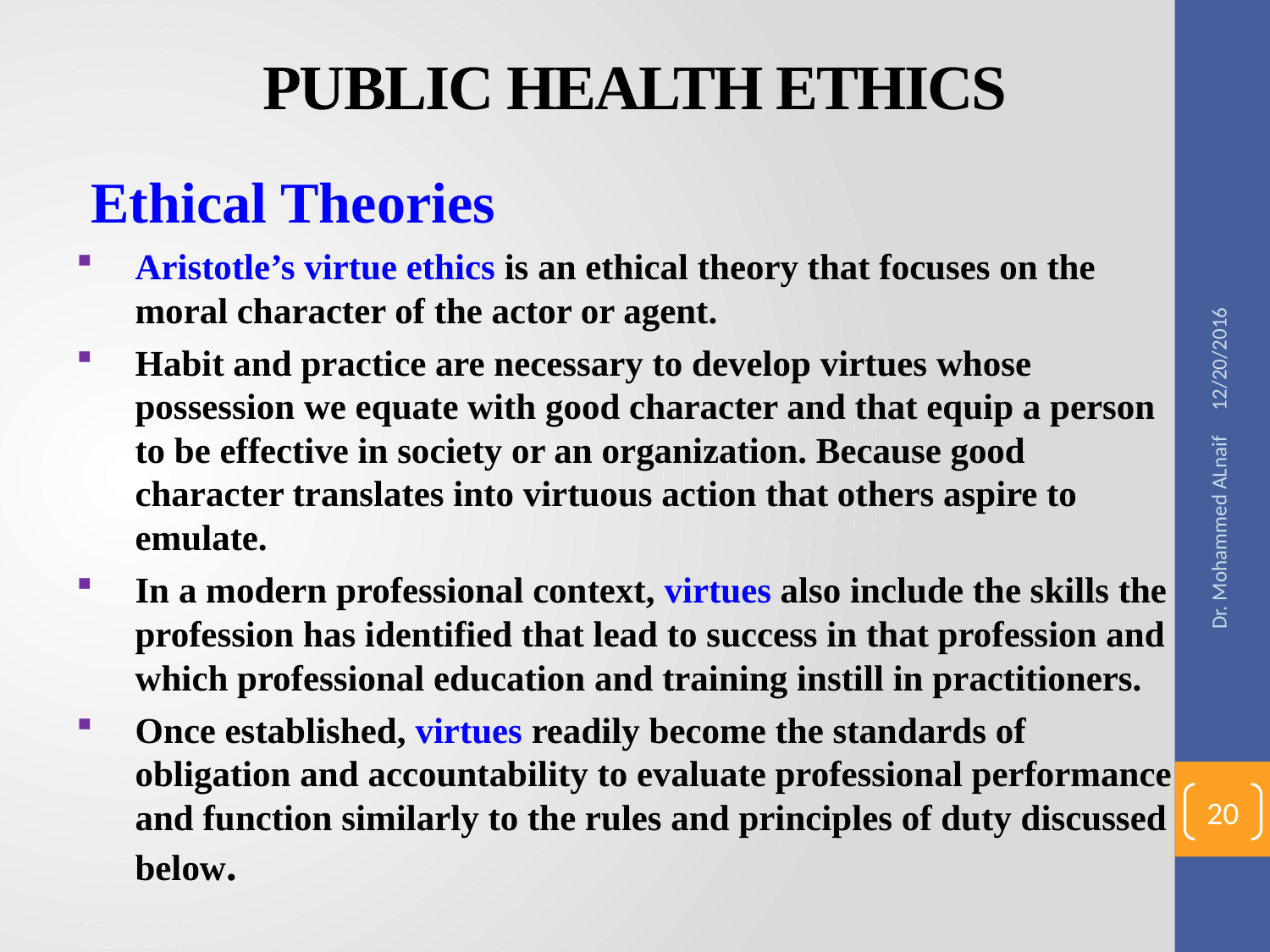

# PUBLIC HEALTH ETHICS
Ethical Theories
Aristotle’s virtue ethics is an ethical theory that focuses on the moral character of the actor or agent.
Habit and practice are necessary to develop virtues whose possession we equate with good character and that equip a person to be effective in society or an organization. Because good character translates into virtuous action that others aspire to emulate.
In a modern professional context, virtues also include the skills the profession has identified that lead to success in that profession and which professional education and training instill in practitioners.
Once established, virtues readily become the standards of obligation and accountability to evaluate professional performance and function similarly to the rules and principles of duty discussed below.
12/20/2016
Dr. Mohammed ALnaif
20